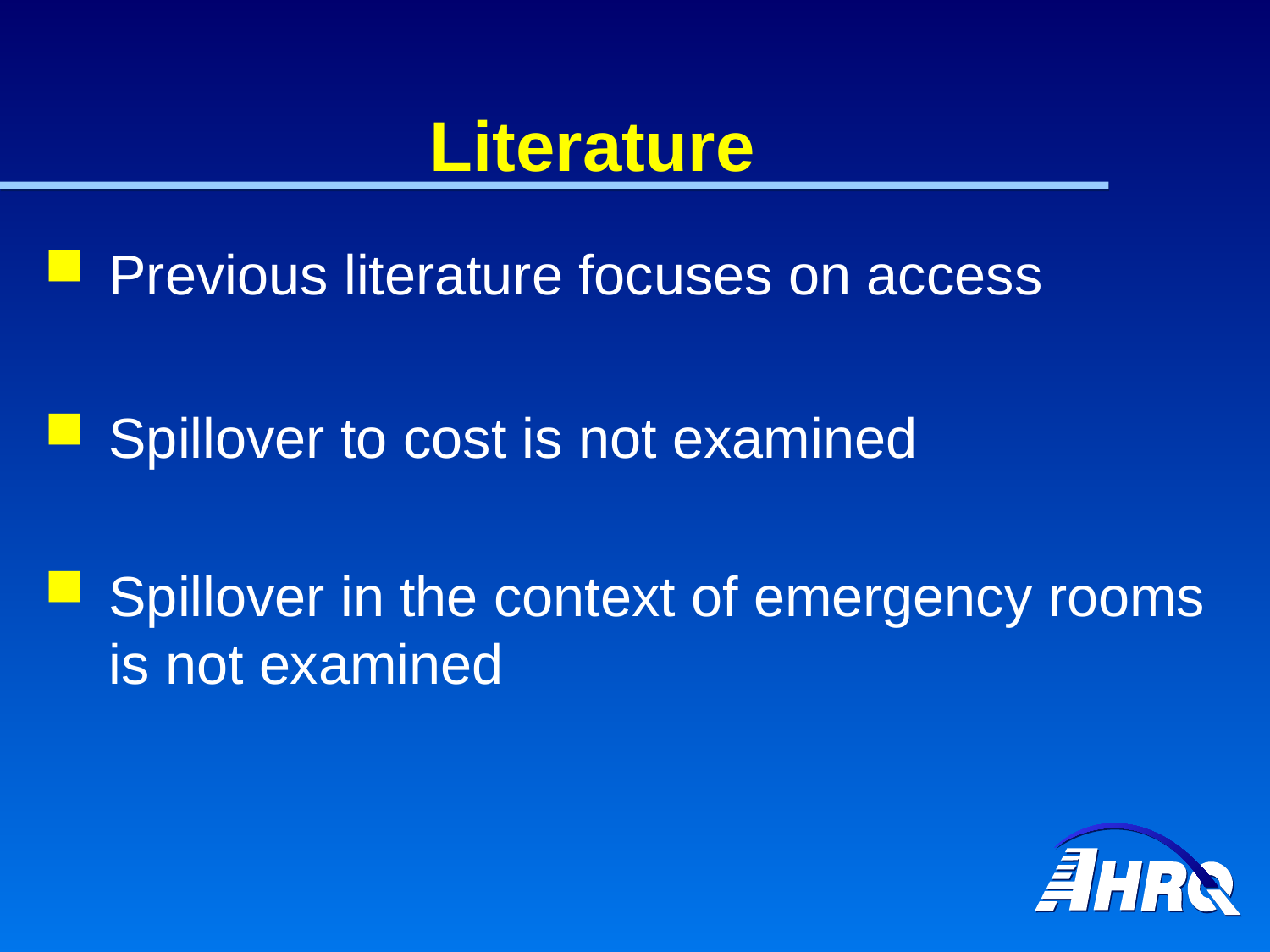

# Literature
Previous literature focuses on access

Spillover to cost is not examined

Spillover in the context of emergency rooms is not examined